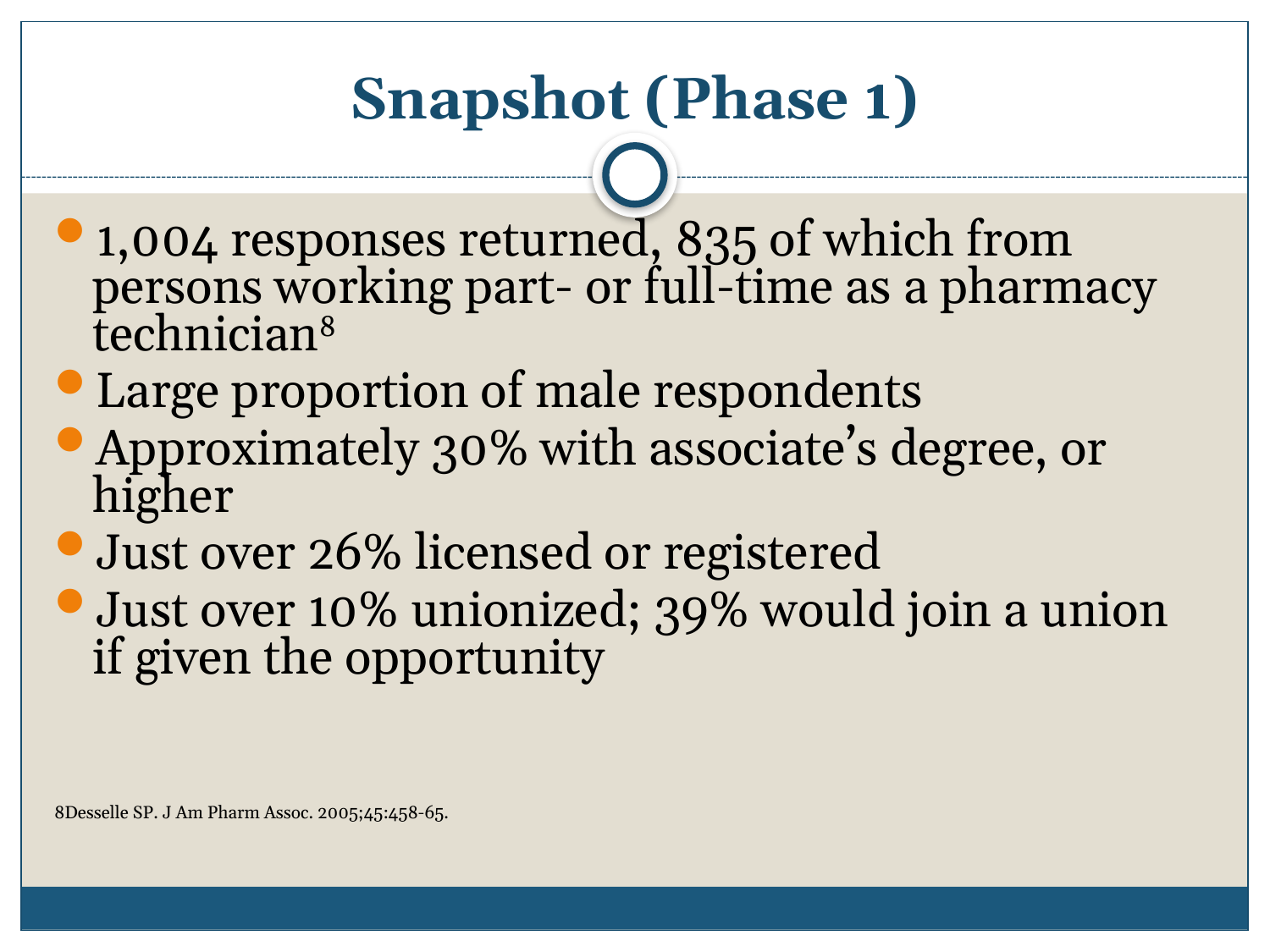

# Snapshot (Phase 1)
1,004 responses returned, 835 of which from persons working part- or full-time as a pharmacy technician8
Large proportion of male respondents
Approximately 30% with associate’s degree, or higher
Just over 26% licensed or registered
Just over 10% unionized; 39% would join a union if given the opportunity

8Desselle SP. J Am Pharm Assoc. 2005;45:458-65.